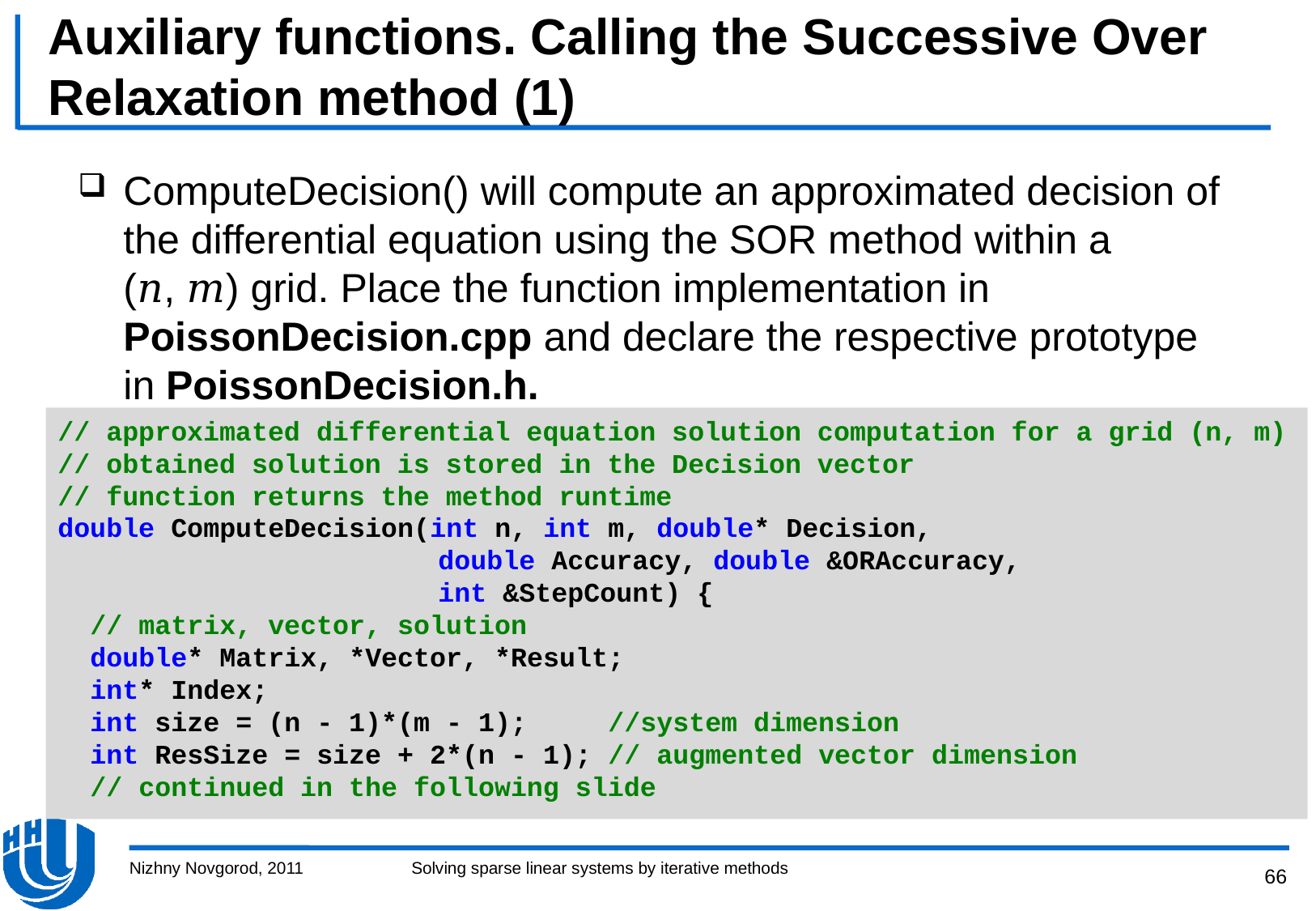

# Auxiliary functions. Calling the Successive Over Relaxation method (1)
ComputeDecision() will compute an approximated decision of the differential equation using the SOR method within a (𝑛, 𝑚) grid. Place the function implementation in PoissonDecision.cpp and declare the respective prototype in PoissonDecision.h.

// approximated differential equation solution computation for a grid (n, m)
// obtained solution is stored in the Decision vector
// function returns the method runtime
double СomputeDecision(int n, int m, double* Decision,
			 double Accuracy, double &ORAccuracy,
			 int &StepCount) {
  // matrix, vector, solution
  double* Matrix, *Vector, *Result;
  int* Index;
  int size = (n - 1)*(m - 1);     //system dimension
  int ResSize = size + 2*(n - 1); // augmented vector dimension
  // continued in the following slide

Nizhny Novgorod, 2011
Solving sparse linear systems by iterative methods